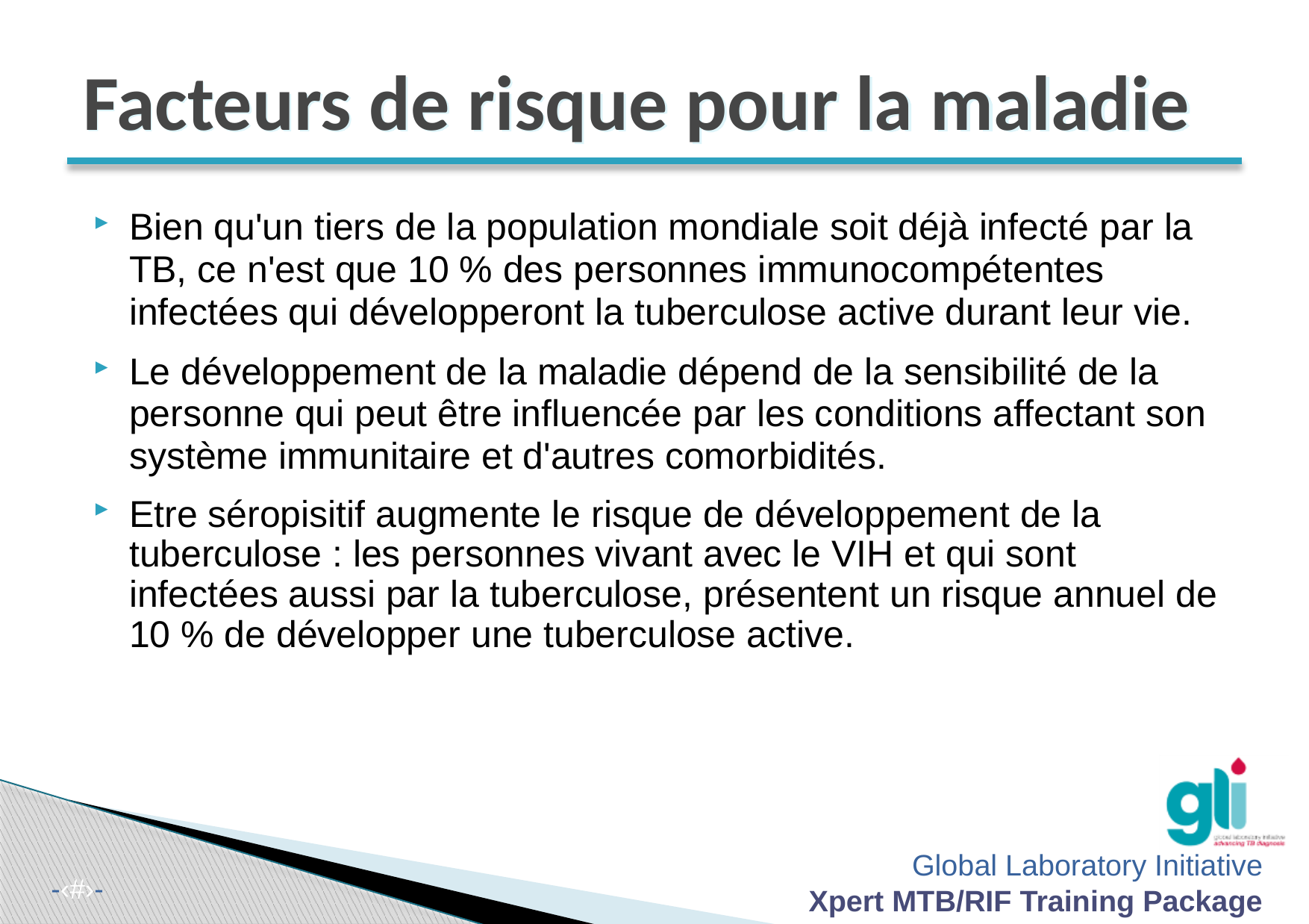

# Facteurs de risque pour la maladie
Bien qu'un tiers de la population mondiale soit déjà infecté par la TB, ce n'est que 10 % des personnes immunocompétentes infectées qui développeront la tuberculose active durant leur vie.
Le développement de la maladie dépend de la sensibilité de la personne qui peut être influencée par les conditions affectant son système immunitaire et d'autres comorbidités.
Etre séropisitif augmente le risque de développement de la tuberculose : les personnes vivant avec le VIH et qui sont infectées aussi par la tuberculose, présentent un risque annuel de 10 % de développer une tuberculose active.